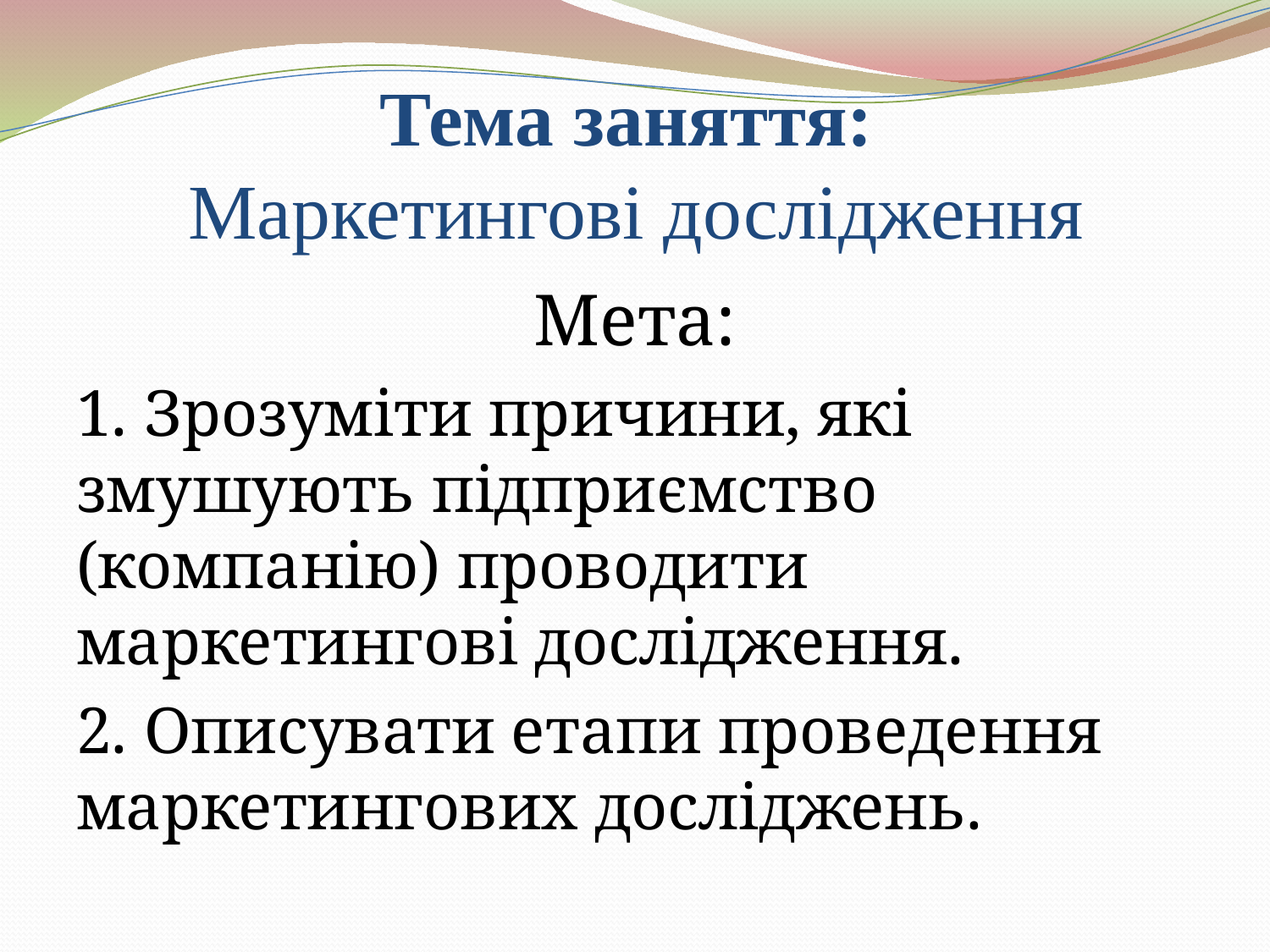

# Тема заняття: Маркетингові дослідження
Мета:
1. Зрозуміти причини, які змушують підприємство (компанію) проводити маркетингові дослідження.
2. Описувати етапи проведення маркетингових досліджень.